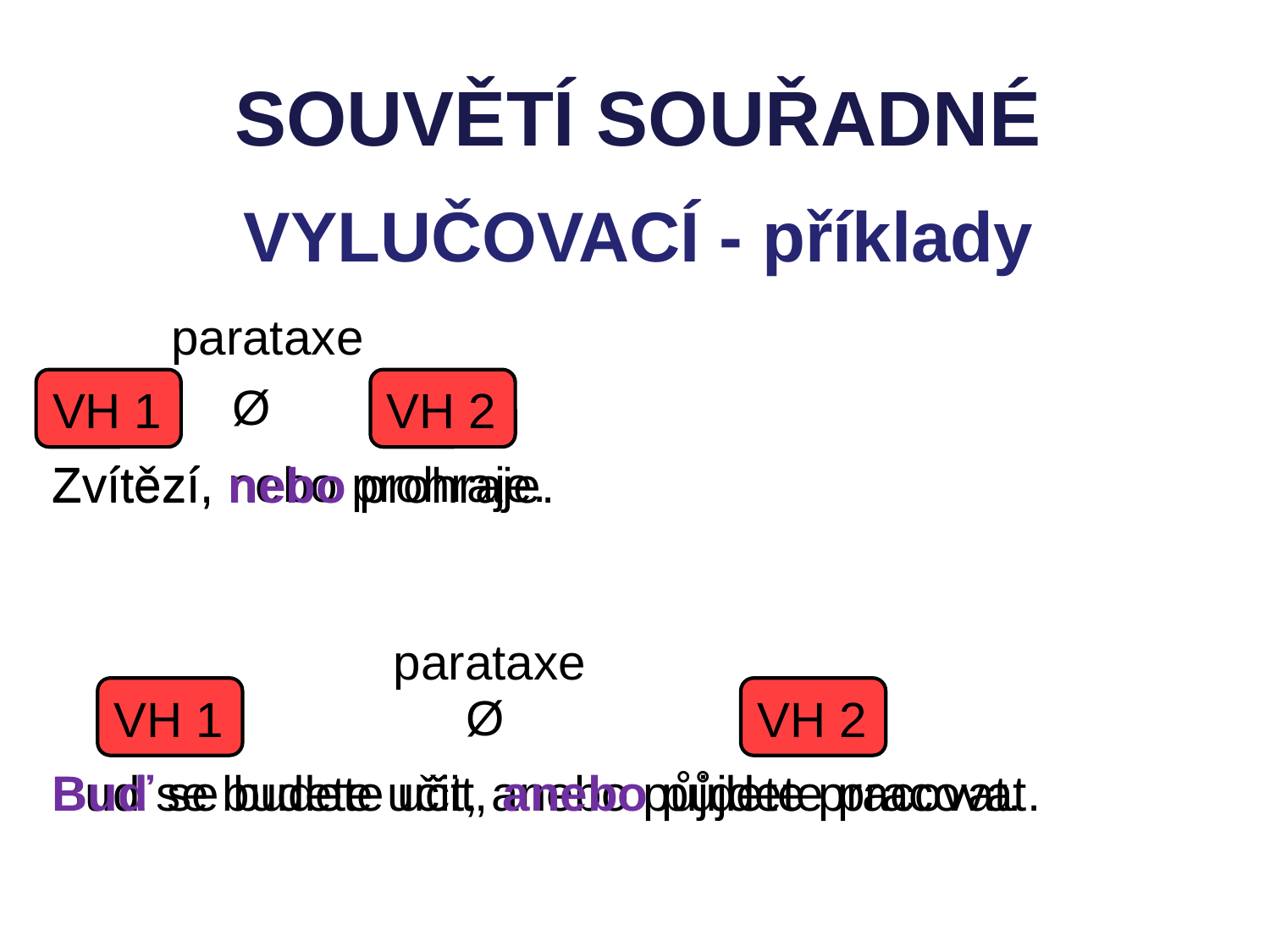

SOUVĚTÍ SOUŘADNÉ
VYLUČOVACÍ - příklady
parataxe
VH 1
Ø
VH 2
Zvítězí, nebo prohraje.
Zvítězí, nebo prohraje.
parataxe
VH 1
VH 2
Ø
Buď se budete učit, anebo půjdete pracovat.
Buď se budete učit, anebo půjdete pracovat.